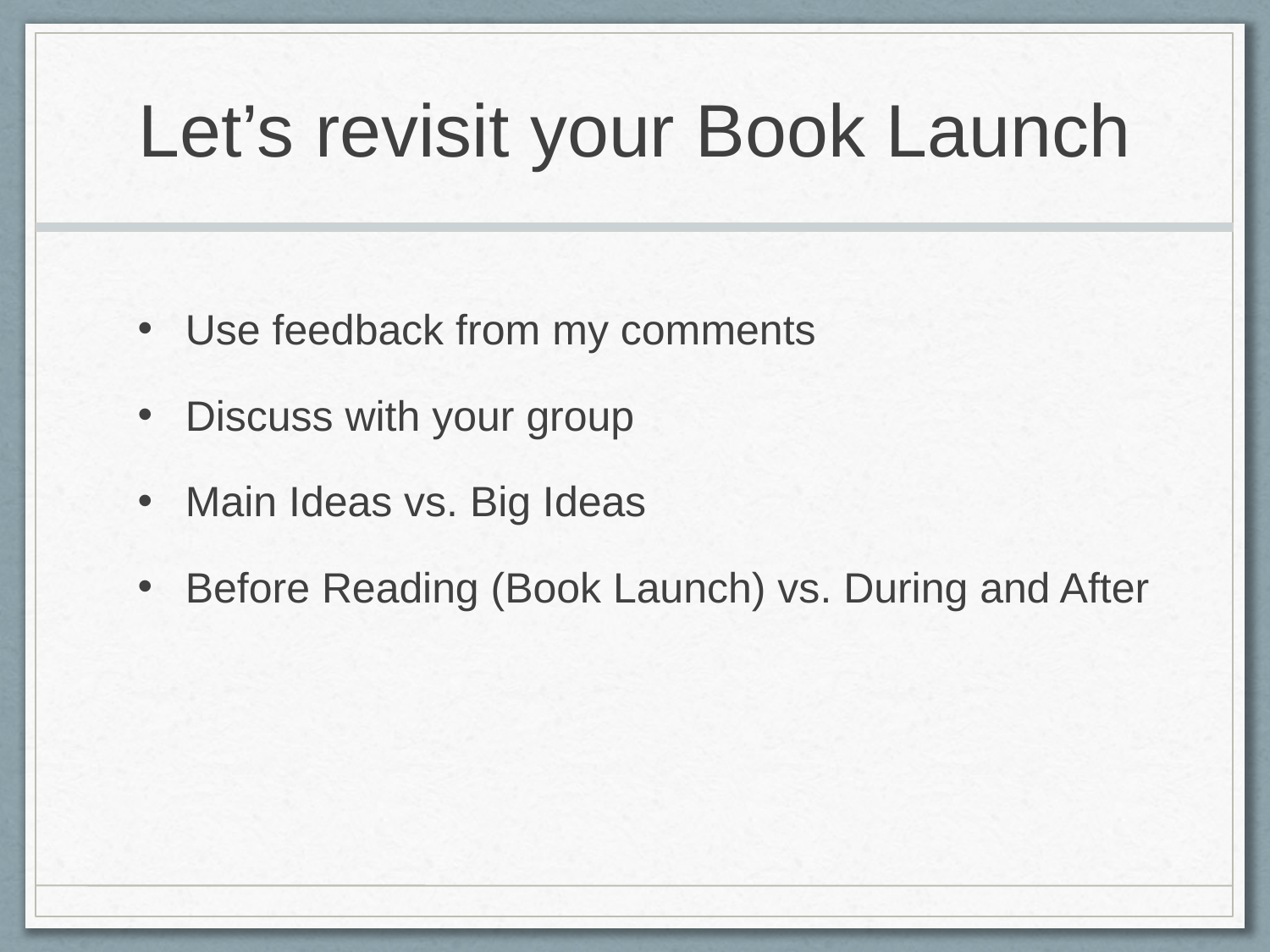

# Let’s revisit your Book Launch
Use feedback from my comments
Discuss with your group
Main Ideas vs. Big Ideas
Before Reading (Book Launch) vs. During and After